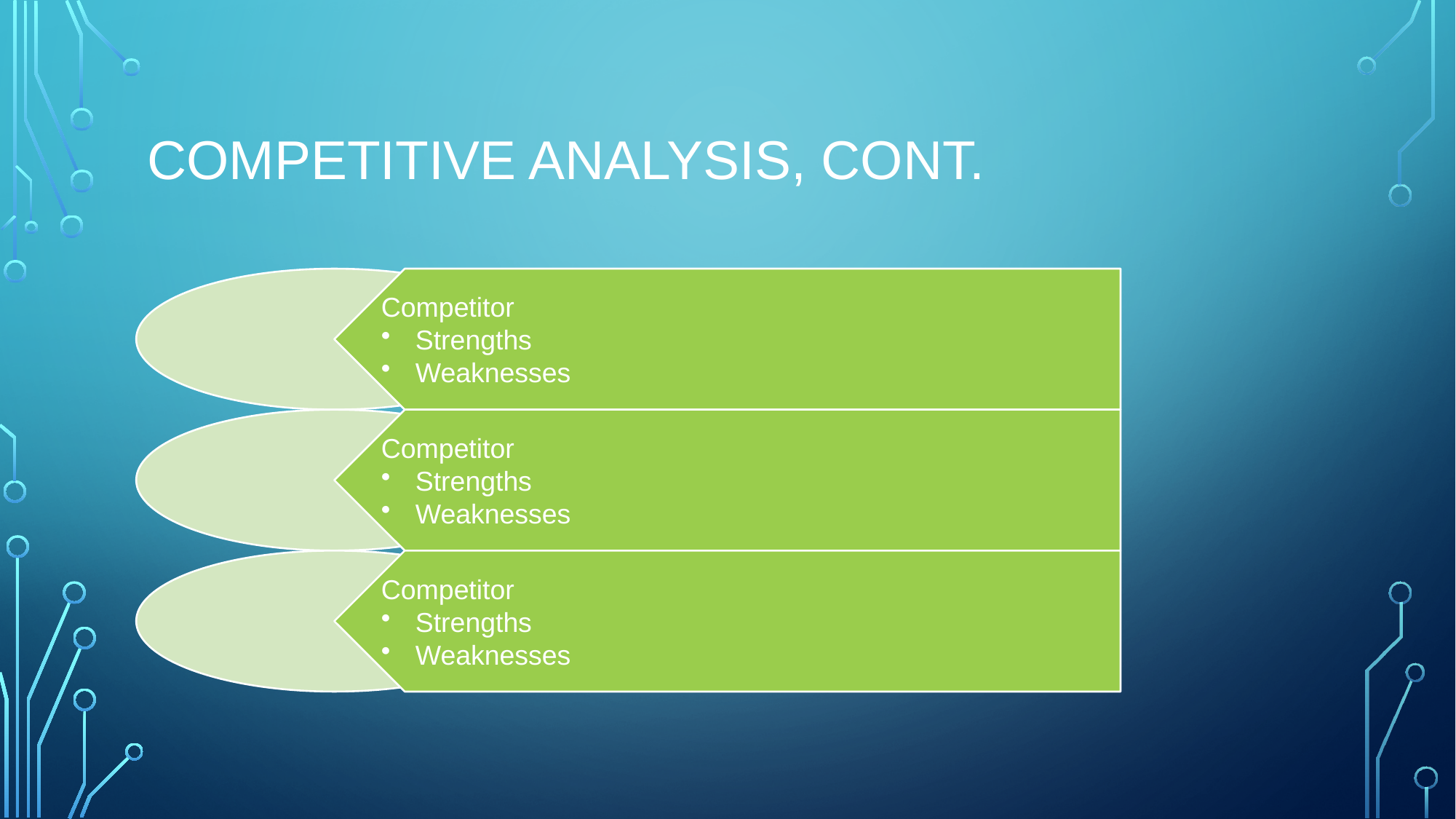

# Competitive Analysis, Cont.
Competitor
Competitor
Competitor
Strengths
Weaknesses
Strengths
Weaknesses
Strengths
Weaknesses